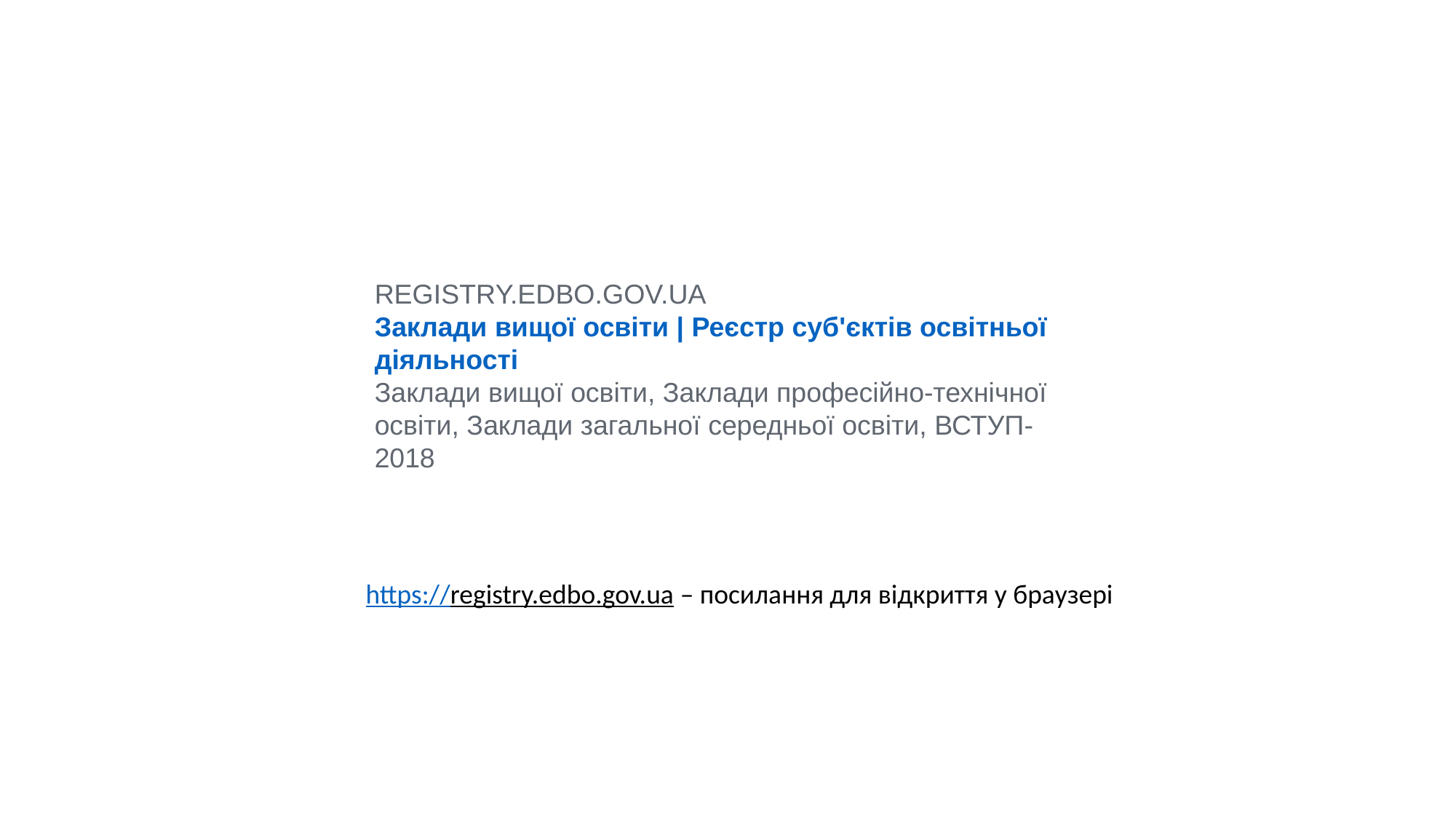

REGISTRY.EDBO.GOV.UA
Заклади вищої освіти | Реєстр суб'єктів освітньої діяльності
Заклади вищої освіти, Заклади професійно-технічної освіти, Заклади загальної середньої освіти, ВСТУП-2018

https://registry.edbo.gov.ua – посилання для відкриття у браузері